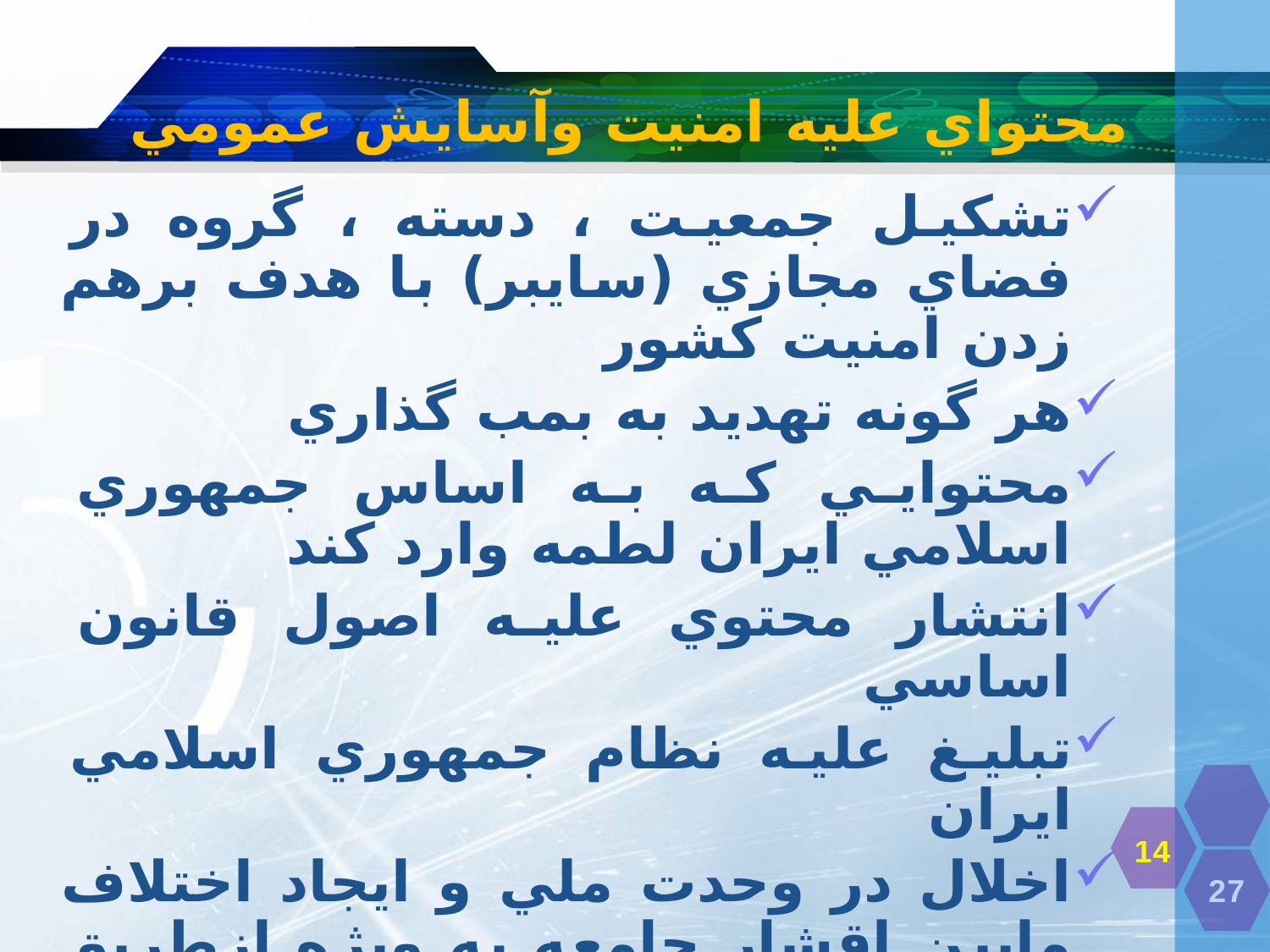

# محتواي عليه امنيت وآسايش عمومي
تشكيل جمعيت ، دسته ، گروه در فضاي مجازي (سايبر) با هدف برهم زدن امنيت كشور
هر گونه تهديد به بمب گذاري
محتوايي كه به اساس جمهوري اسلامي ايران لطمه وارد كند
انتشار محتوي عليه اصول قانون اساسي
تبليغ عليه نظام جمهوري اسلامي ايران
اخلال در وحدت ملي و ايجاد اختلاف مابين اقشار جامعه به ويژه ازطريق طرح مسائل نژادي و قومي
تحريك يا اغواي مردم به جنگ و كشتار يكديگر
14
27